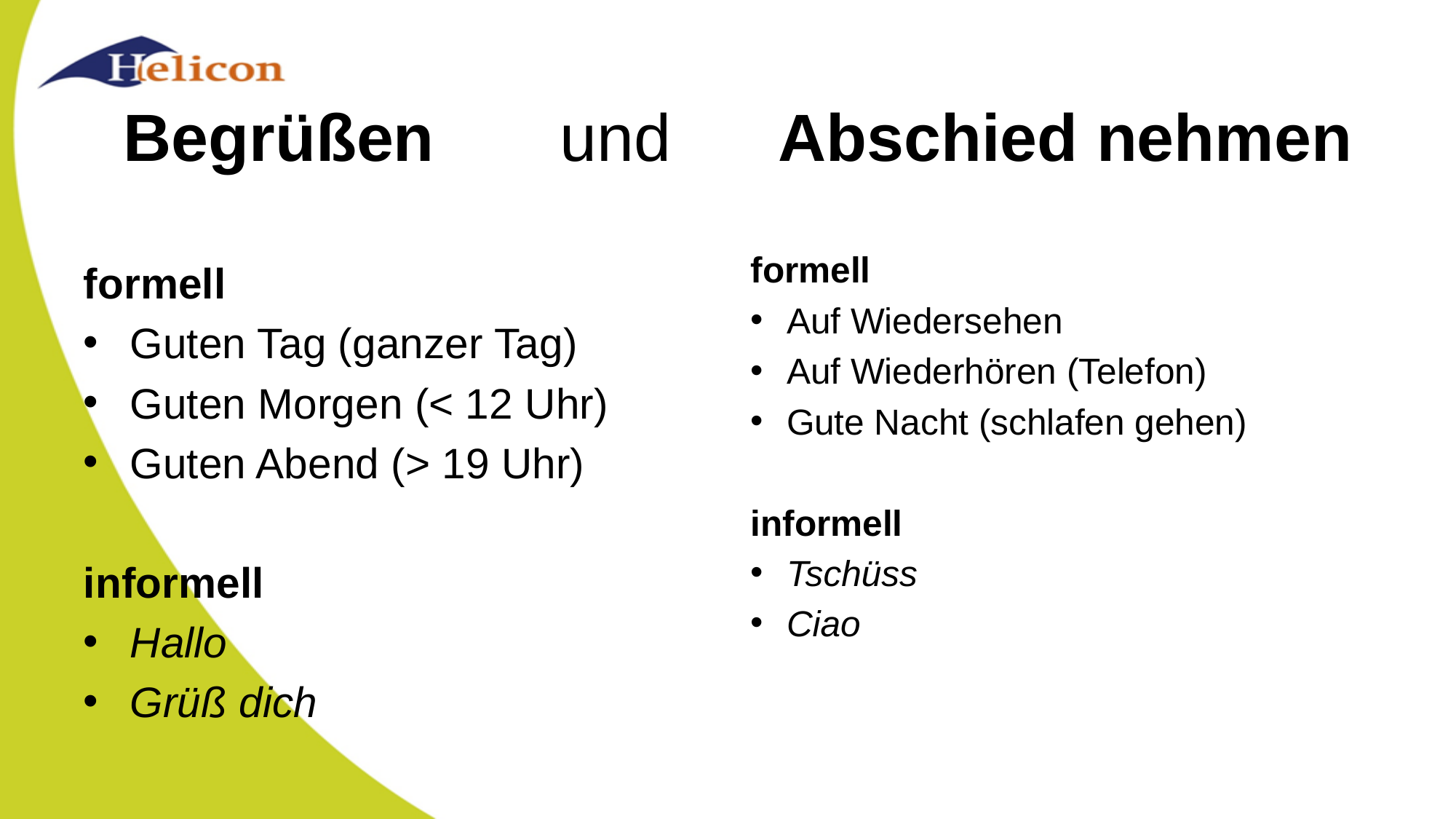

# Begrüßen  	und 	Abschied nehmen

formell
Guten Tag (ganzer Tag)
Guten Morgen (< 12 Uhr)
Guten Abend (> 19 Uhr)

informell
Hallo
Grüß dich

formell
Auf Wiedersehen
Auf Wiederhören (Telefon)
Gute Nacht (schlafen gehen)

informell
Tschüss
Ciao